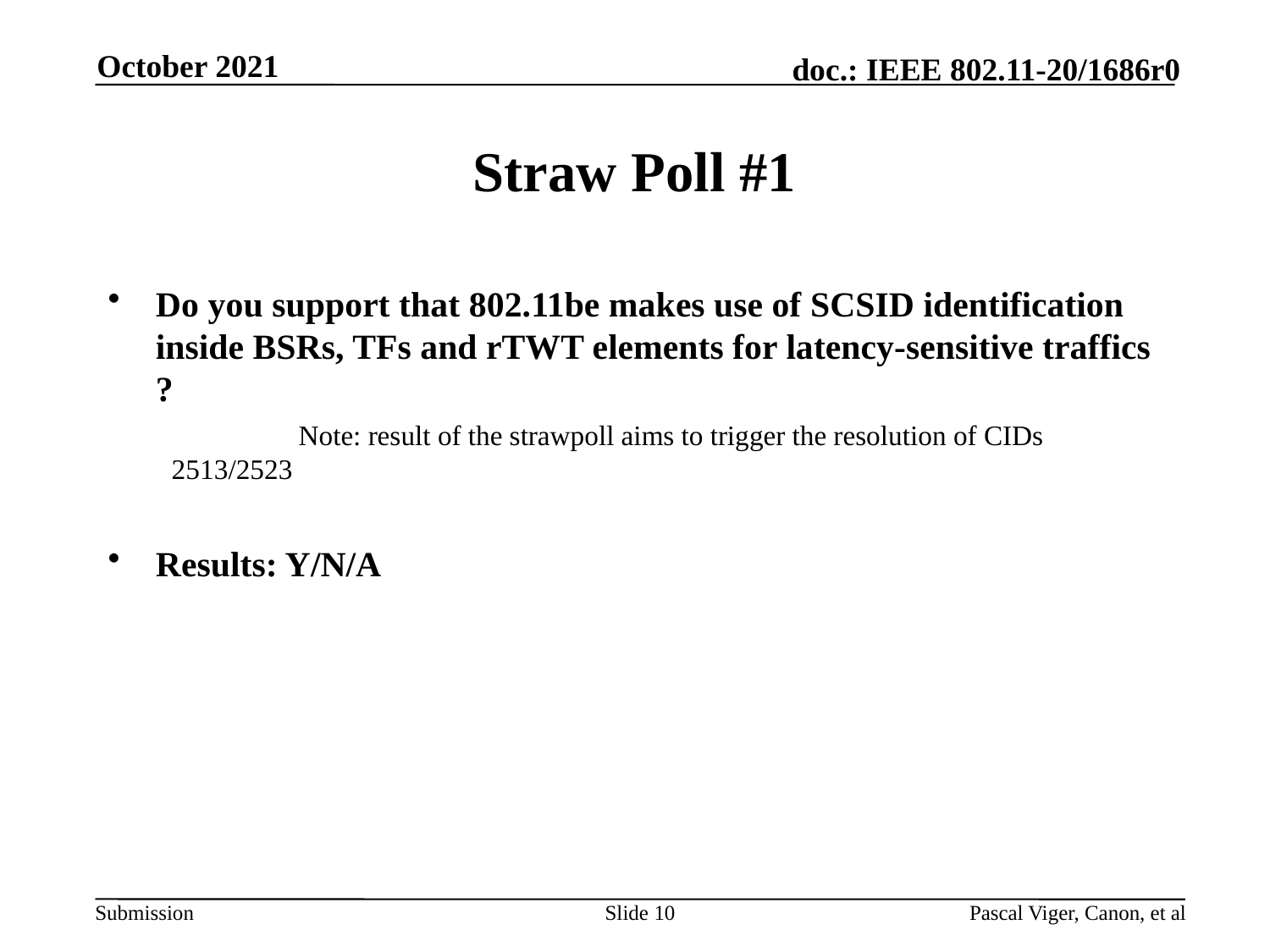

October 2021
# Straw Poll #1
Do you support that 802.11be makes use of SCSID identification inside BSRs, TFs and rTWT elements for latency-sensitive traffics  ?
	Note: result of the strawpoll aims to trigger the resolution of CIDs 2513/2523

Results: Y/N/A

Slide 10
Pascal Viger, Canon, et al